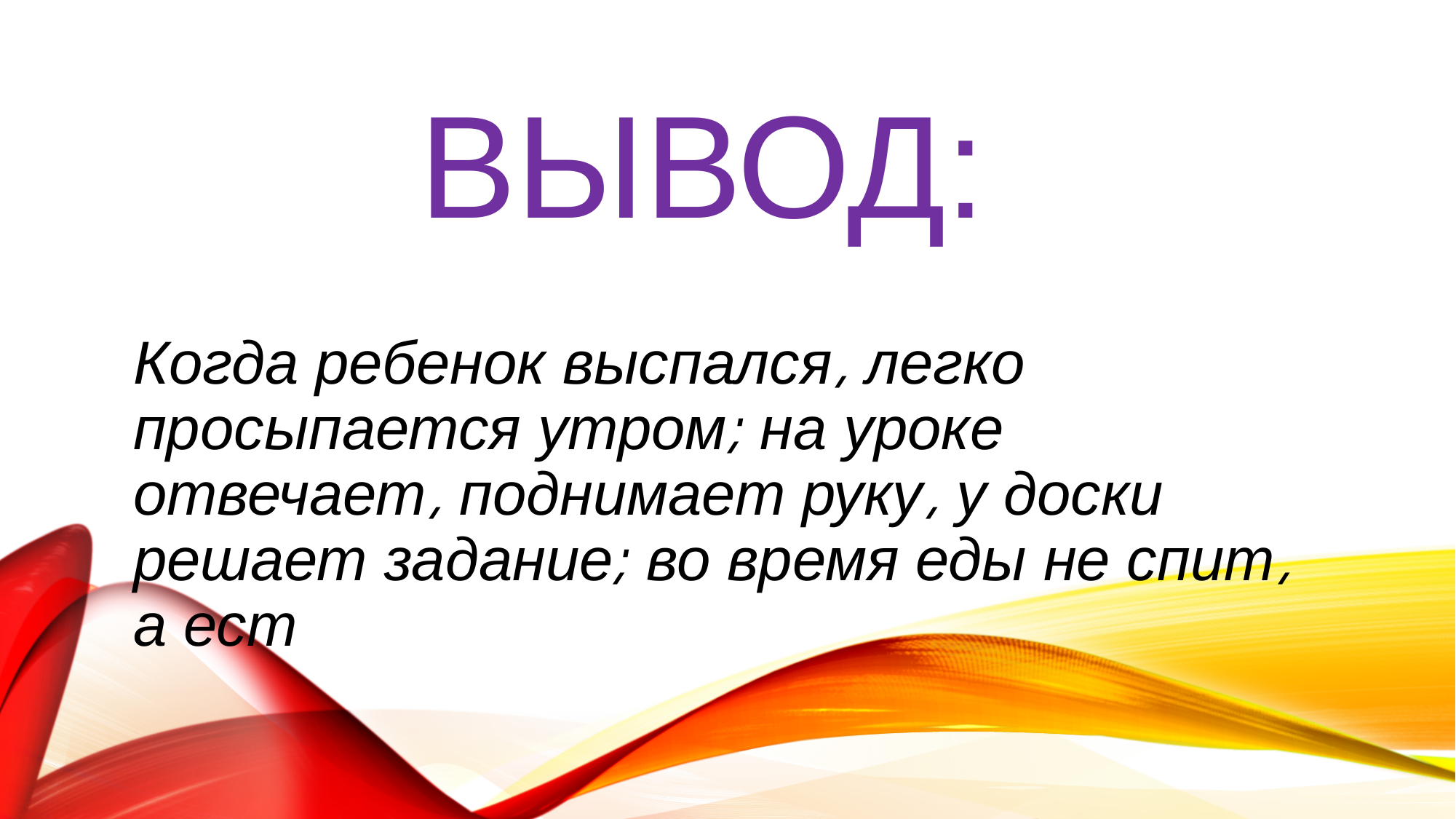

# Вывод:
Когда ребенок выспался, легко просыпается утром; на уроке отвечает, поднимает руку, у доски решает задание; во время еды не спит, а ест